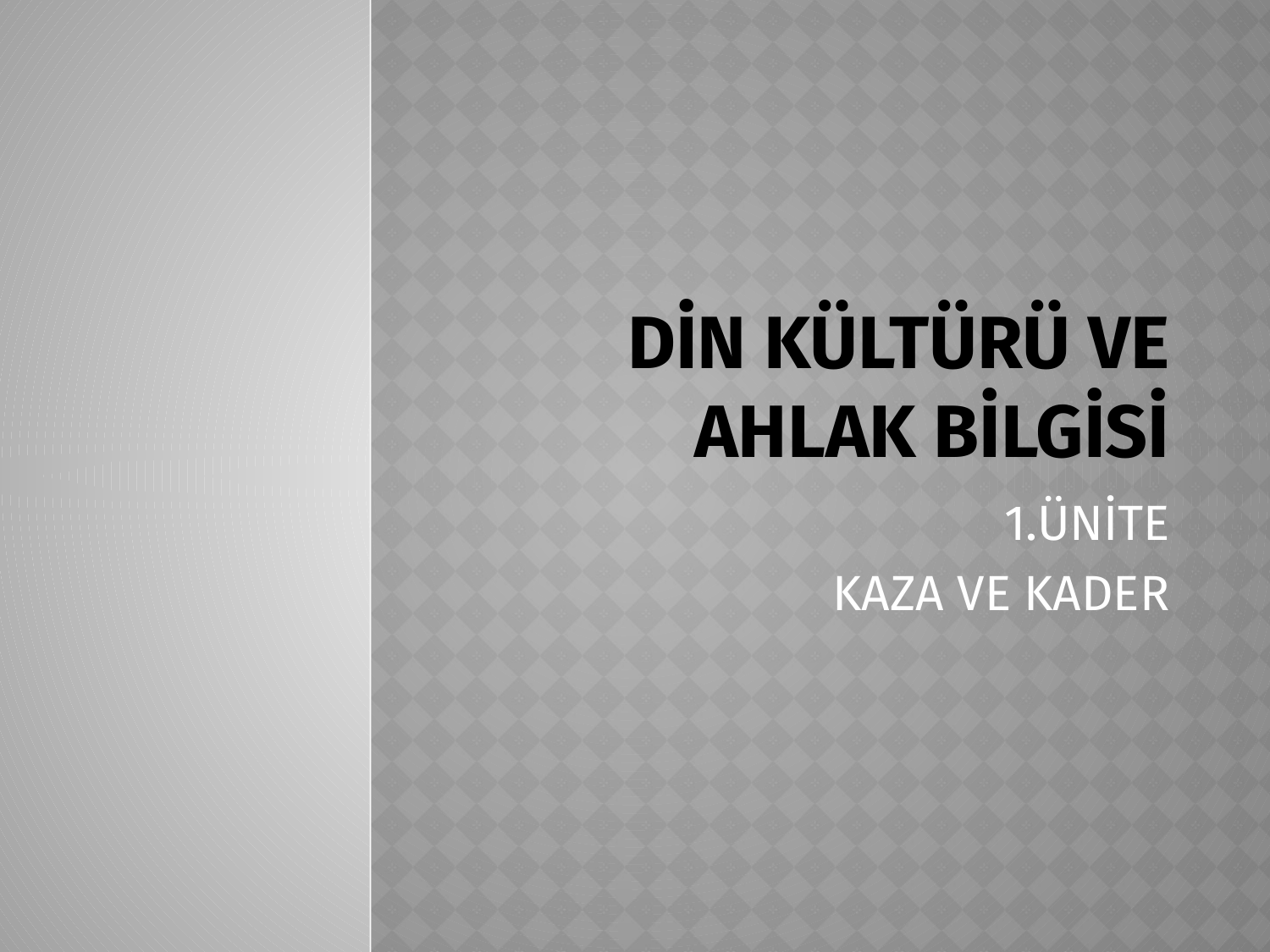

# DİN KÜLTÜRÜ VE AHLAK BİLGİSİ
1.ÜNİTE
KAZA VE KADER